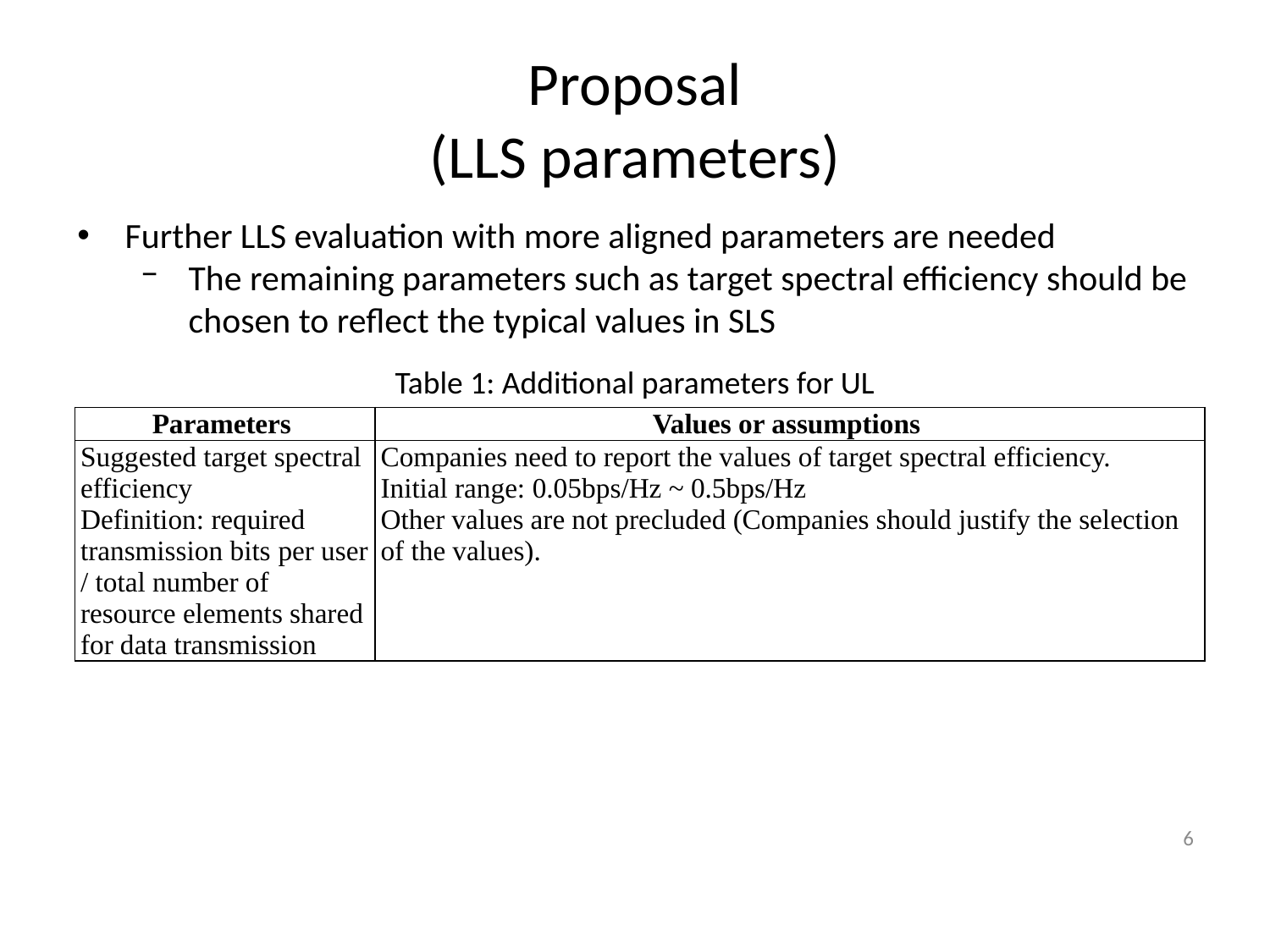

# Proposal (LLS parameters)
Further LLS evaluation with more aligned parameters are needed
The remaining parameters such as target spectral efficiency should be chosen to reflect the typical values in SLS
Table 1: Additional parameters for UL
| Parameters | Values or assumptions |
| --- | --- |
| Suggested target spectral efficiency Definition: required transmission bits per user / total number of resource elements shared for data transmission | Companies need to report the values of target spectral efficiency. Initial range: 0.05bps/Hz ~ 0.5bps/Hz Other values are not precluded (Companies should justify the selection of the values). |
6